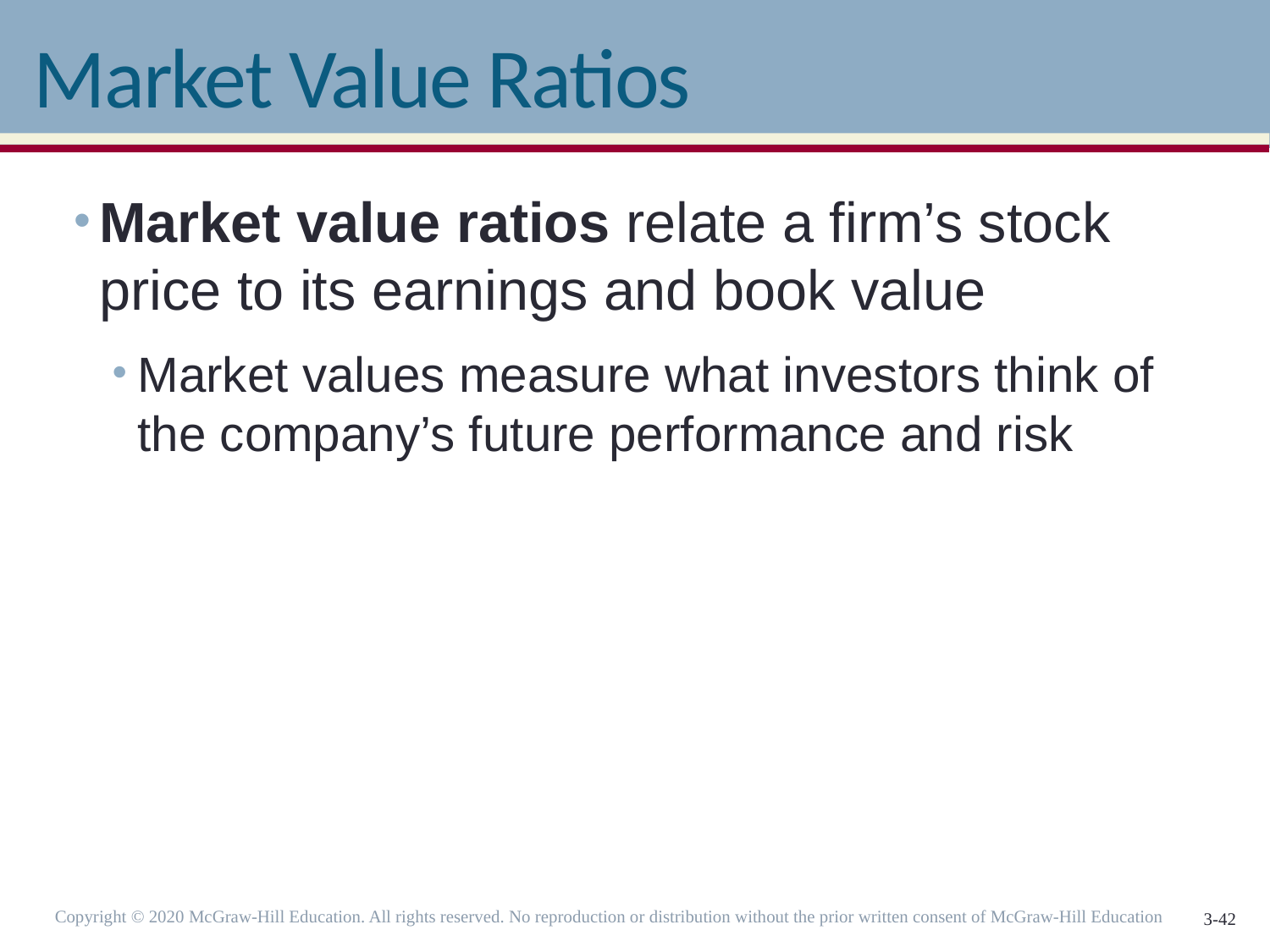

# Market Value Ratios
Market value ratios relate a firm’s stock price to its earnings and book value
Market values measure what investors think of the company’s future performance and risk
Copyright © 2020 McGraw-Hill Education. All rights reserved. No reproduction or distribution without the prior written consent of McGraw-Hill Education